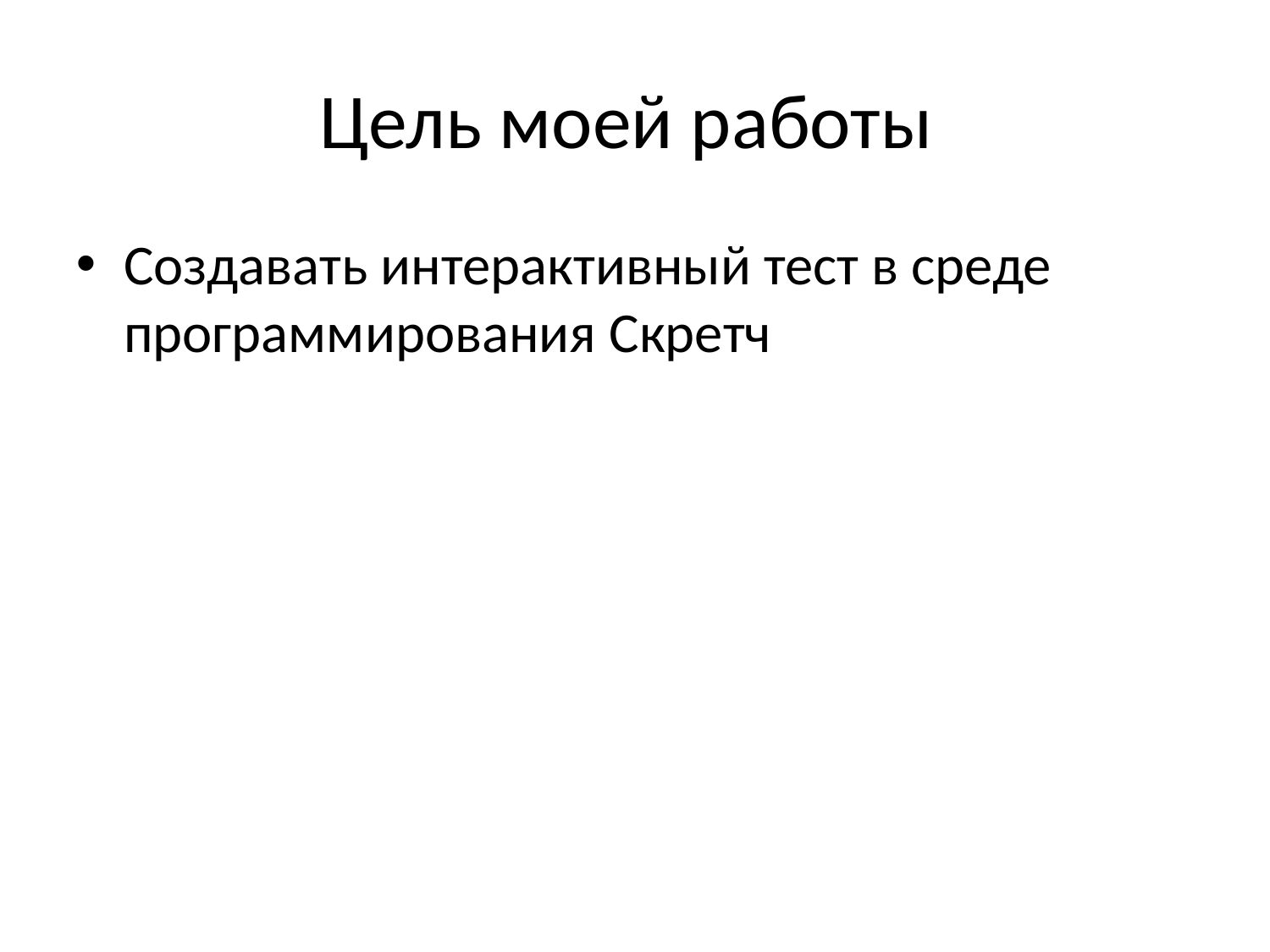

Цель моей работы
Создавать интерактивный тест в среде программирования Скретч